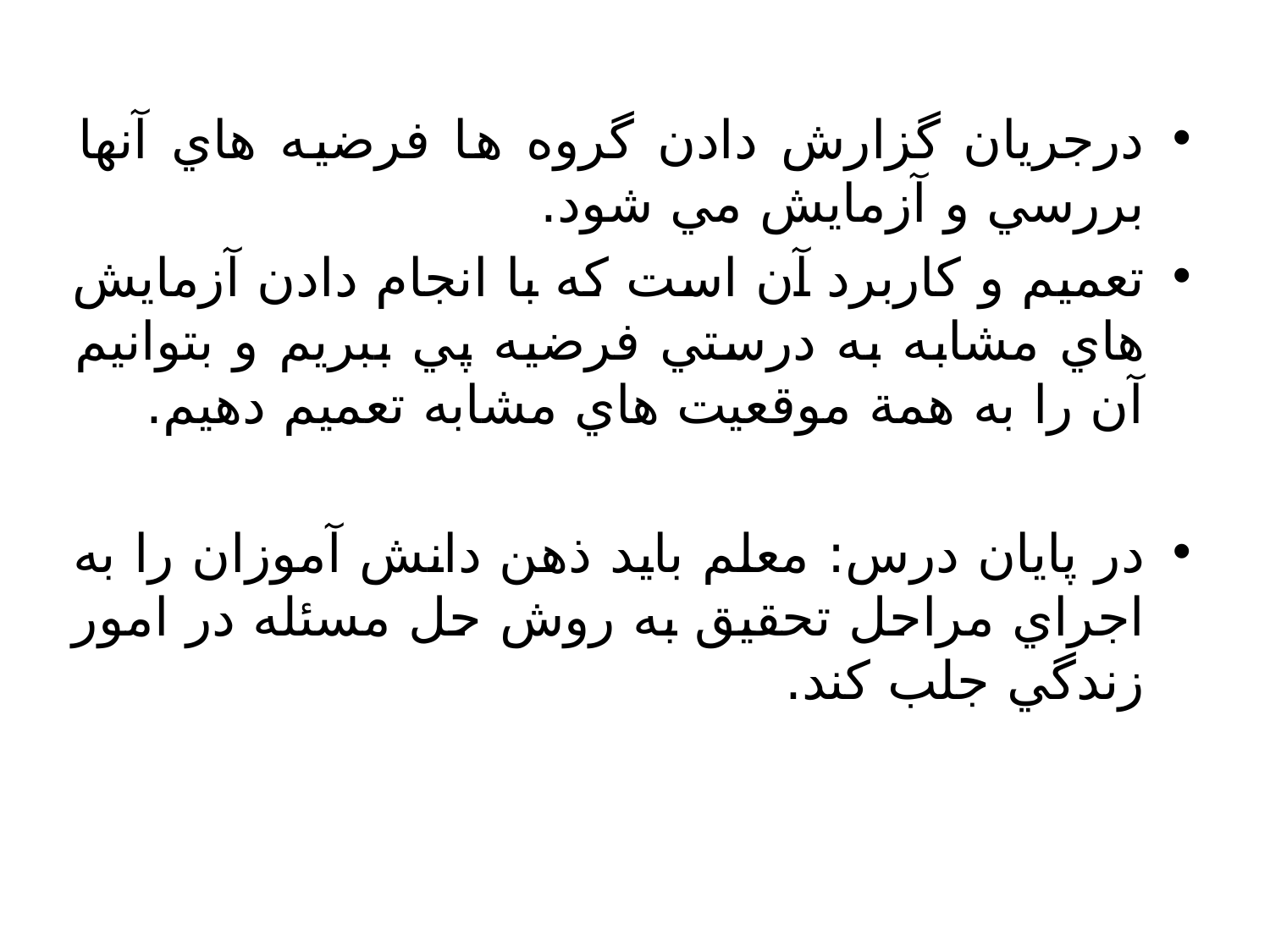

درجريان گزارش دادن گروه ها فرضيه هاي آنها بررسي و آزمايش مي شود.
تعميم و كاربرد آن است كه با انجام دادن آزمايش هاي مشابه به درستي فرضيه پي ببريم و بتوانيم آن را به همة موقعيت هاي مشابه تعميم دهيم.

در پايان درس: معلم بايد ذهن دانش آموزان را به اجراي مراحل تحقيق به روش حل مسئله در امور زندگي جلب كند.